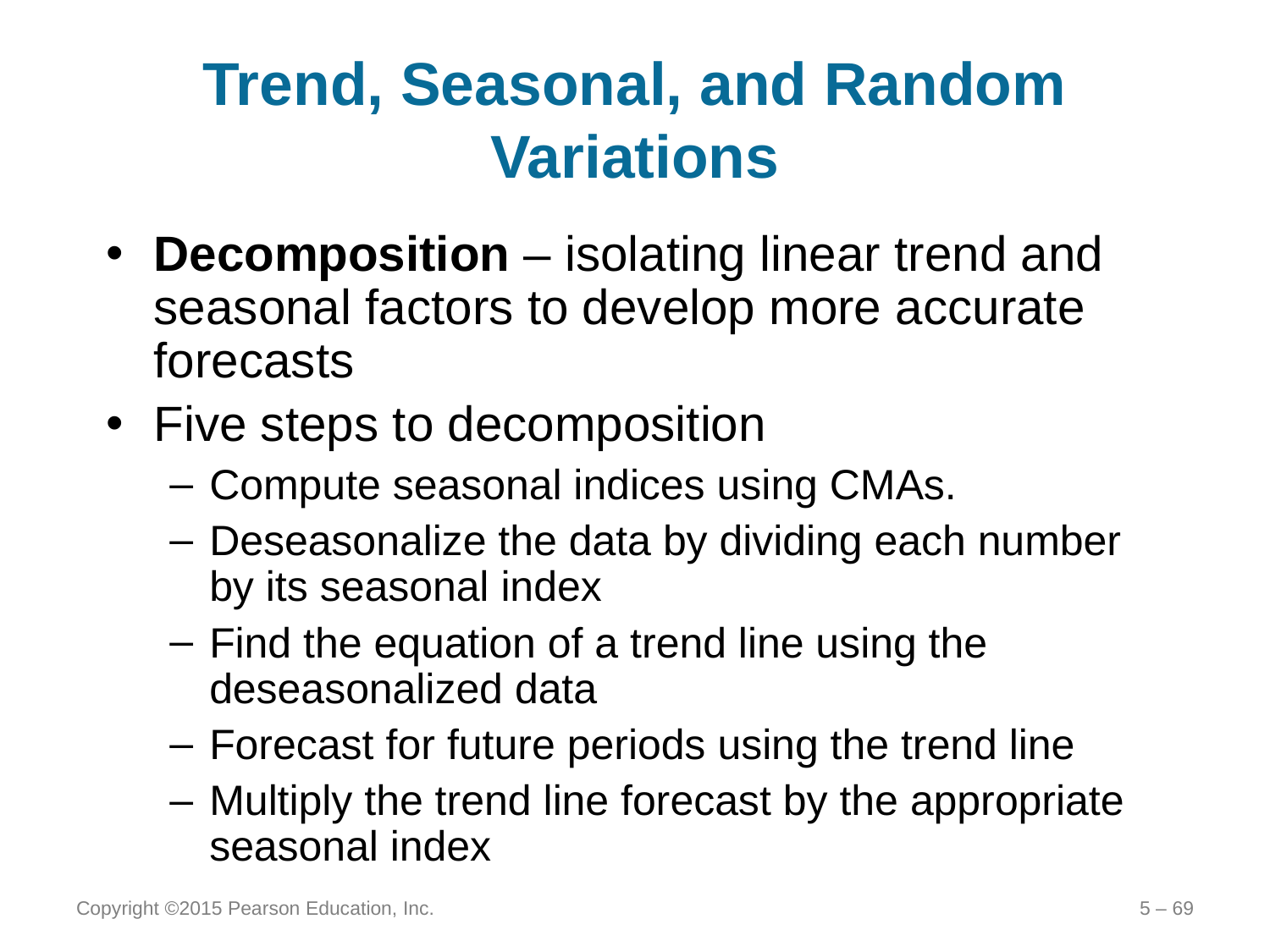

# Trend, Seasonal, and Random Variations
Decomposition – isolating linear trend and seasonal factors to develop more accurate forecasts
Five steps to decomposition
Compute seasonal indices using CMAs.
Deseasonalize the data by dividing each number by its seasonal index
Find the equation of a trend line using the deseasonalized data
Forecast for future periods using the trend line
Multiply the trend line forecast by the appropriate seasonal index
Copyright ©2015 Pearson Education, Inc.
5 – 69